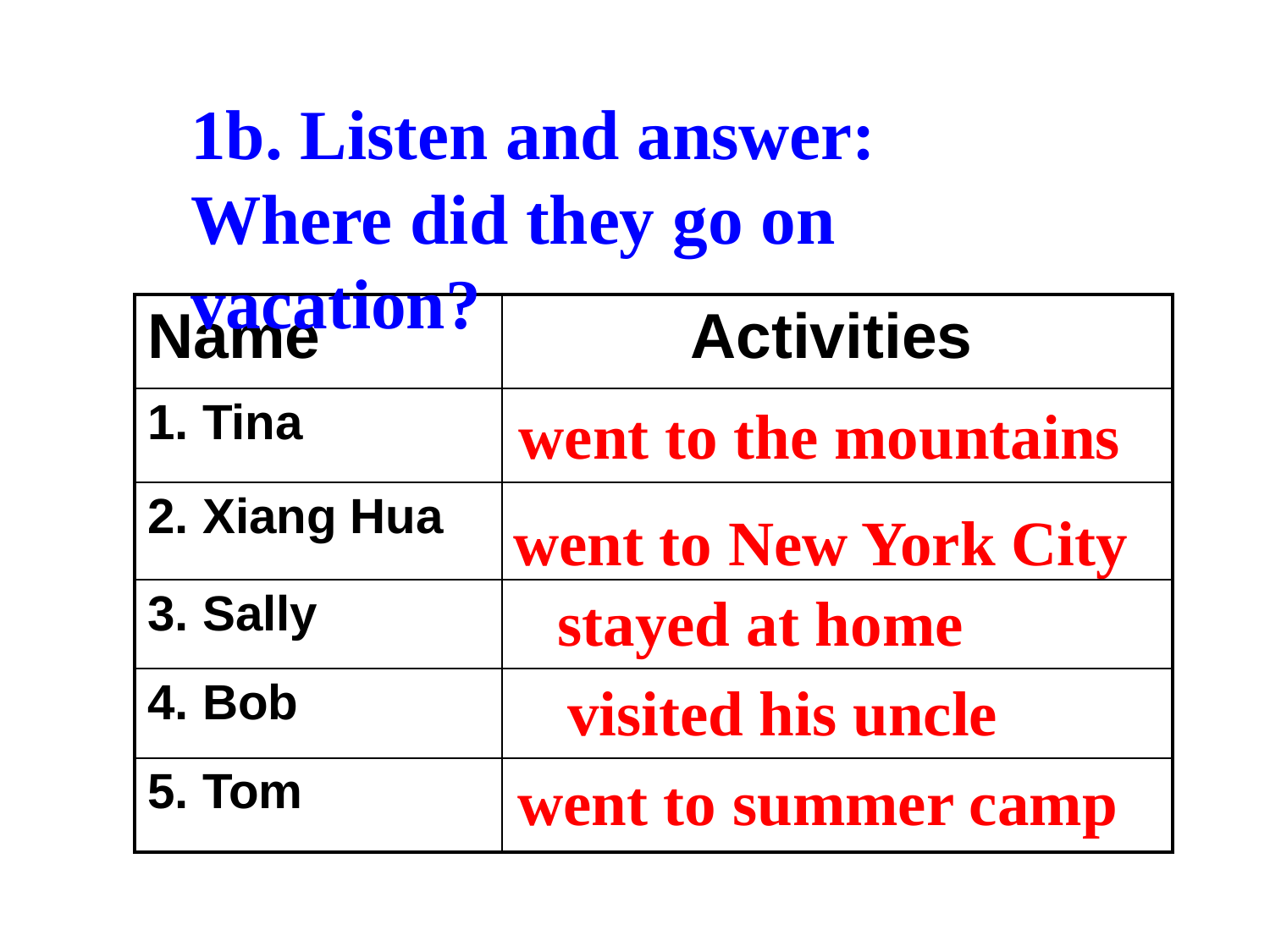

1b. Listen and answer:
Where did they go on vacation?
| Name | Activities |
| --- | --- |
| 1. Tina |  |
| 2. Xiang Hua |  |
| 3. Sally |  |
| 4. Bob |  |
| 5. Tom |  |
went to the mountains

went to New York City
stayed at home

visited his uncle
went to summer camp